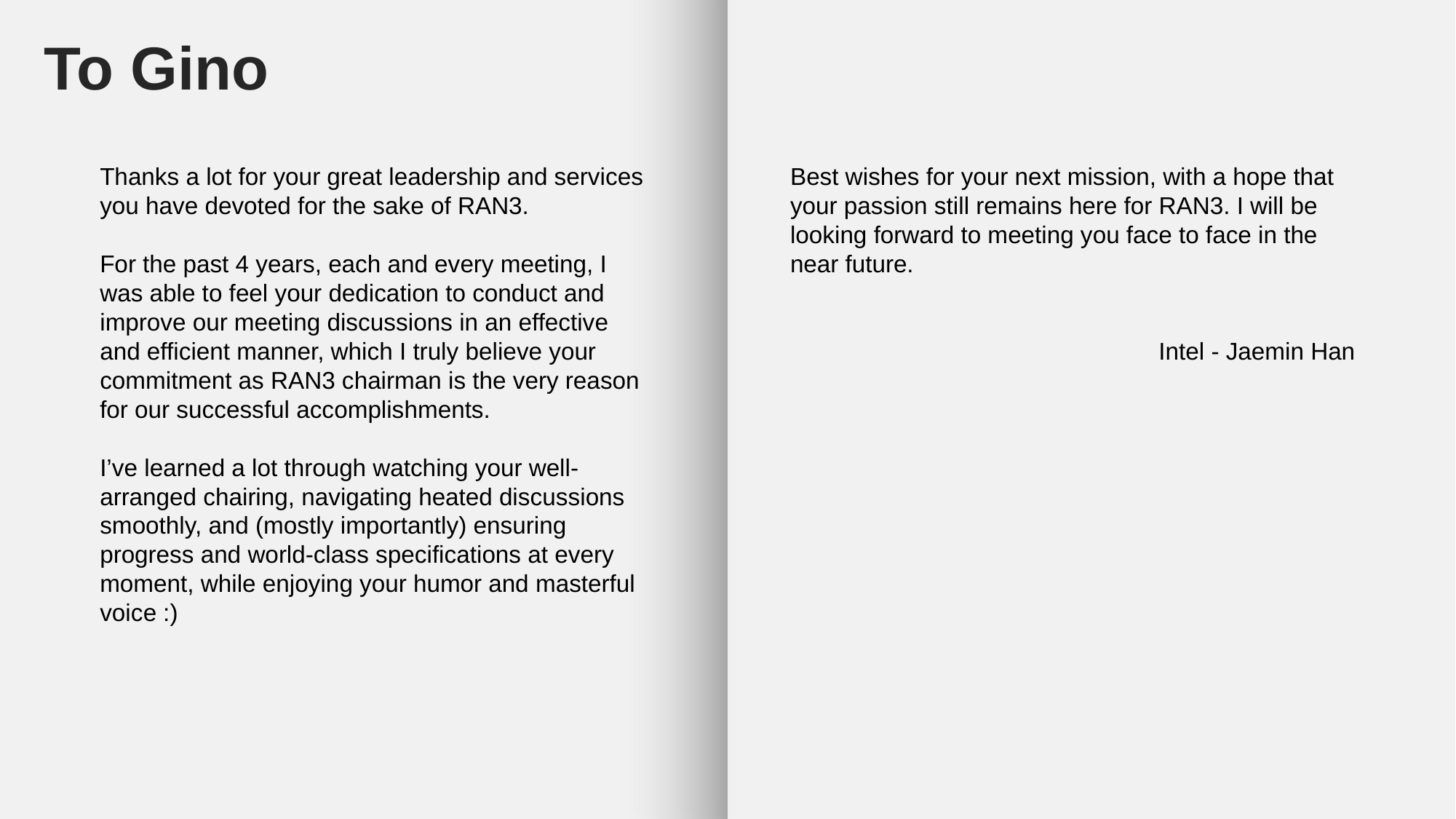

To Gino
Best wishes for your next mission, with a hope that your passion still remains here for RAN3. I will be looking forward to meeting you face to face in the near future.

						Intel - Jaemin Han

Thanks a lot for your great leadership and services you have devoted for the sake of RAN3.

For the past 4 years, each and every meeting, I was able to feel your dedication to conduct and improve our meeting discussions in an effective and efficient manner, which I truly believe your commitment as RAN3 chairman is the very reason for our successful accomplishments.

I’ve learned a lot through watching your well-arranged chairing, navigating heated discussions smoothly, and (mostly importantly) ensuring progress and world-class specifications at every moment, while enjoying your humor and masterful voice :)